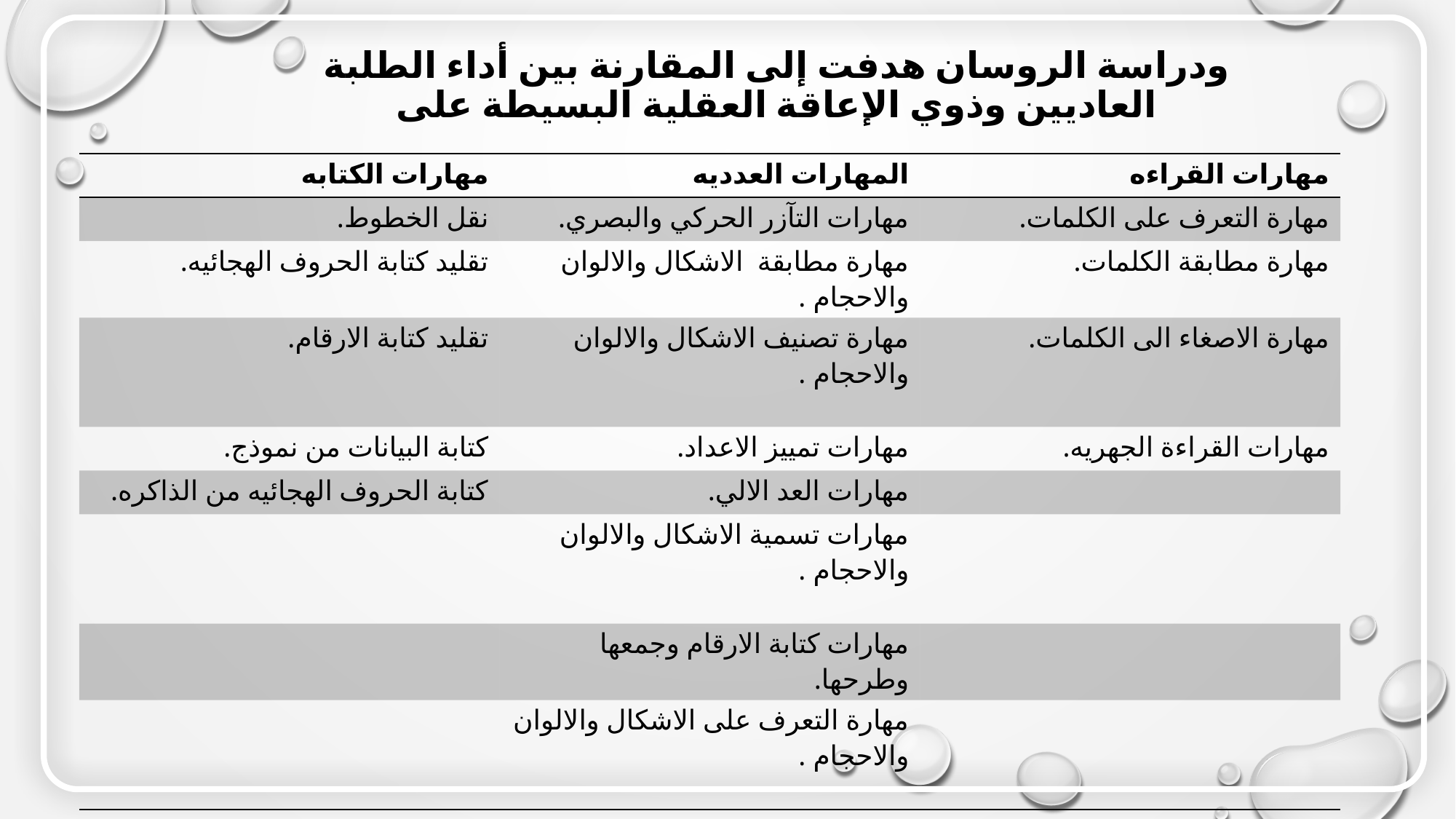

ودراسة الروسان هدفت إلى المقارنة بين أداء الطلبة العاديين وذوي الإعاقة العقلية البسيطة على

| مهارات الكتابه | المهارات العدديه | مهارات القراءه |
| --- | --- | --- |
| نقل الخطوط. | مهارات التآزر الحركي والبصري. | مهارة التعرف على الكلمات. |
| تقليد كتابة الحروف الهجائيه. | مهارة مطابقة الاشكال والالوان والاحجام . | مهارة مطابقة الكلمات. |
| تقليد كتابة الارقام. | مهارة تصنيف الاشكال والالوان والاحجام . | مهارة الاصغاء الى الكلمات. |
| كتابة البيانات من نموذج. | مهارات تمييز الاعداد. | مهارات القراءة الجهريه. |
| كتابة الحروف الهجائيه من الذاكره. | مهارات العد الالي. |  |
|  | مهارات تسمية الاشكال والالوان والاحجام . |  |
|  | مهارات كتابة الارقام وجمعها وطرحها. |  |
|  | مهارة التعرف على الاشكال والالوان والاحجام . |  |